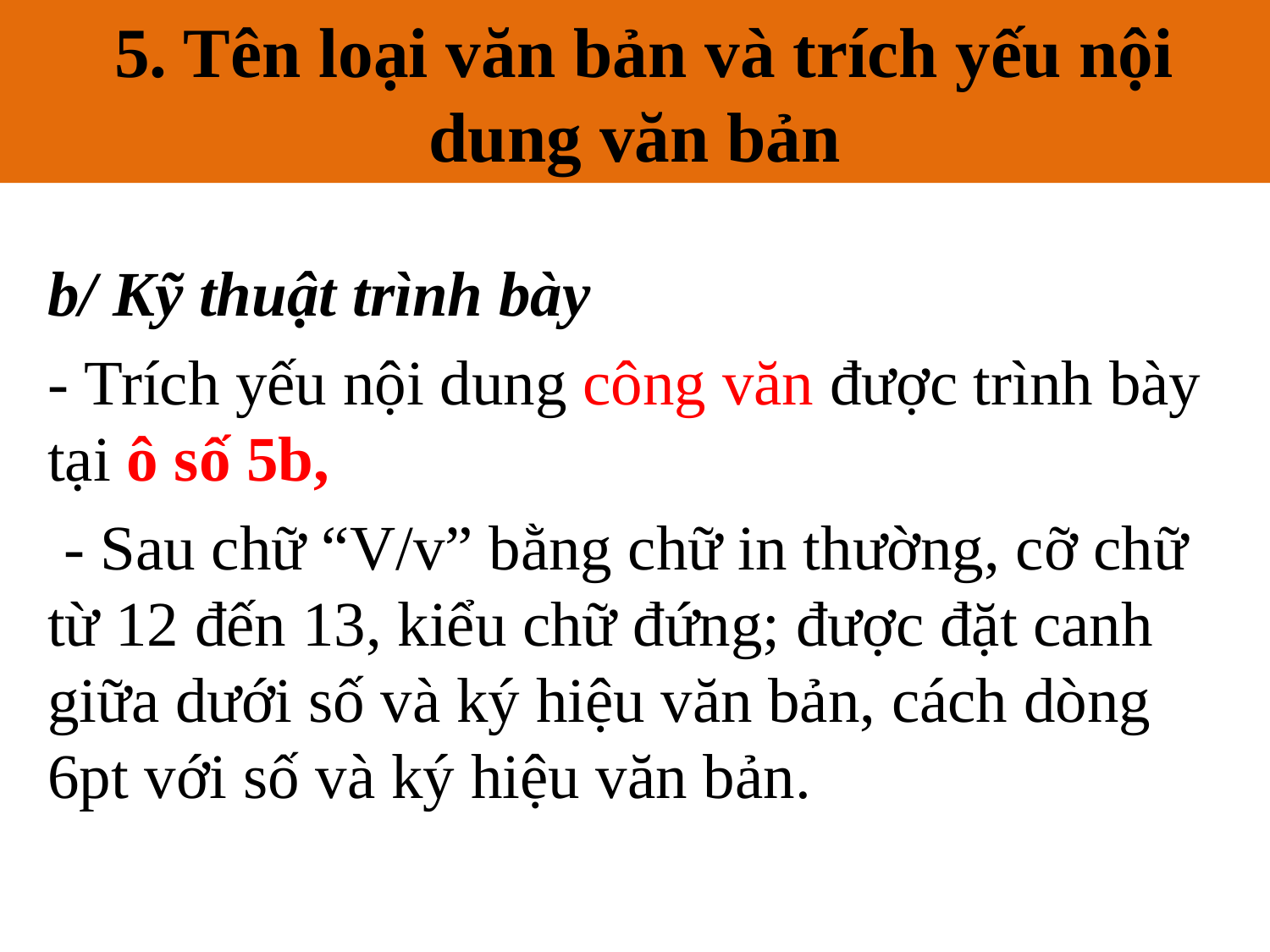

5. Tên loại văn bản và trích yếu nội dung văn bản
# 5. Tên loại văn bản và trích yếu nội dung văn bản
b/ Kỹ thuật trình bày
- Trích yếu nội dung công văn được trình bày tại ô số 5b,
 - Sau chữ “V/v” bằng chữ in thường, cỡ chữ từ 12 đến 13, kiểu chữ đứng; được đặt canh giữa dưới số và ký hiệu văn bản, cách dòng 6pt với số và ký hiệu văn bản.